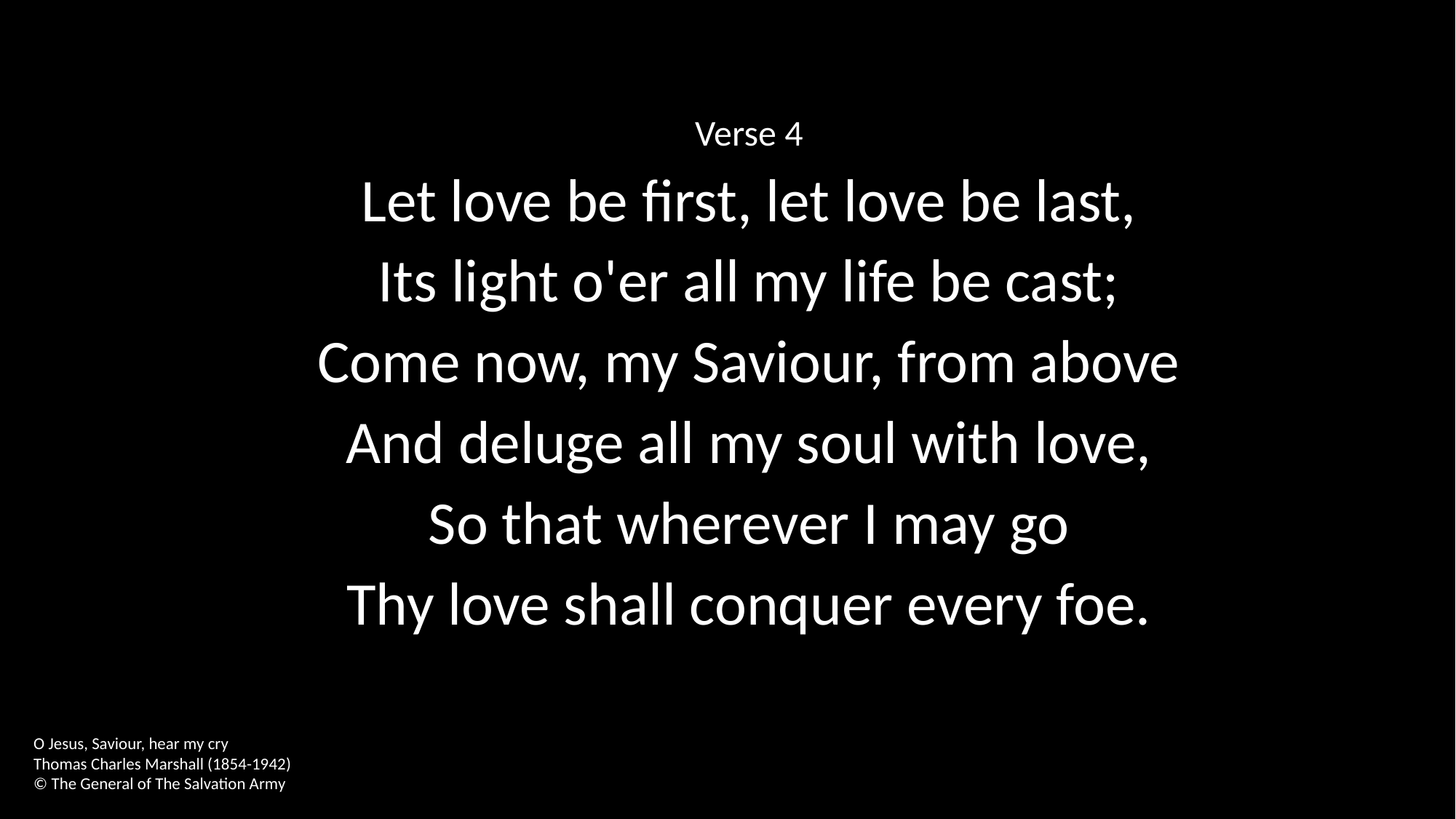

Verse 4
Let love be first, let love be last,
Its light o'er all my life be cast;
Come now, my Saviour, from above
And deluge all my soul with love,
So that wherever I may go
Thy love shall conquer every foe.
O Jesus, Saviour, hear my cry
Thomas Charles Marshall (1854-1942)
© The General of The Salvation Army